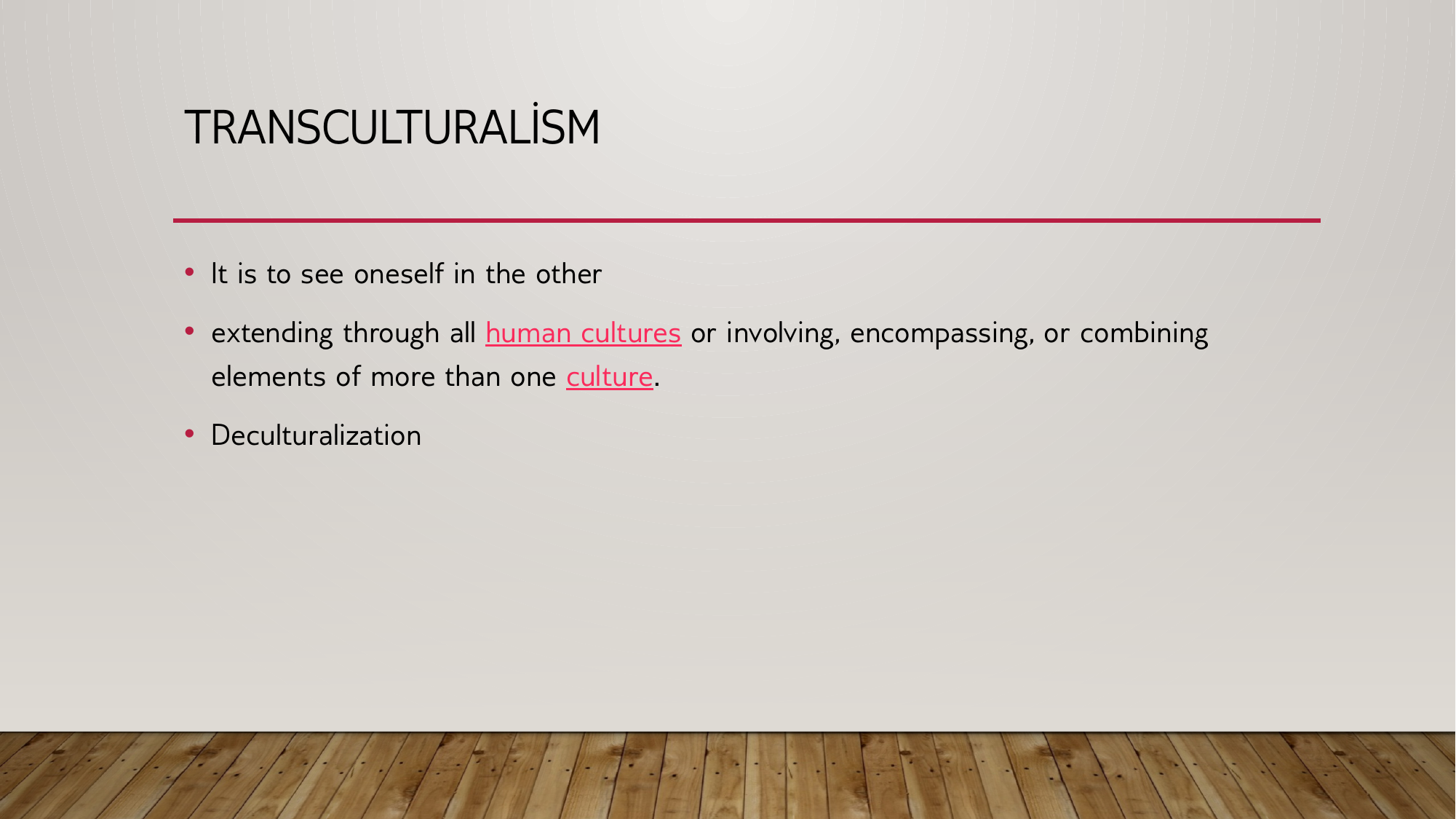

# Transculturalism
It is to see oneself in the other
extending through all human cultures or involving, encompassing, or combining elements of more than one culture.
Deculturalization